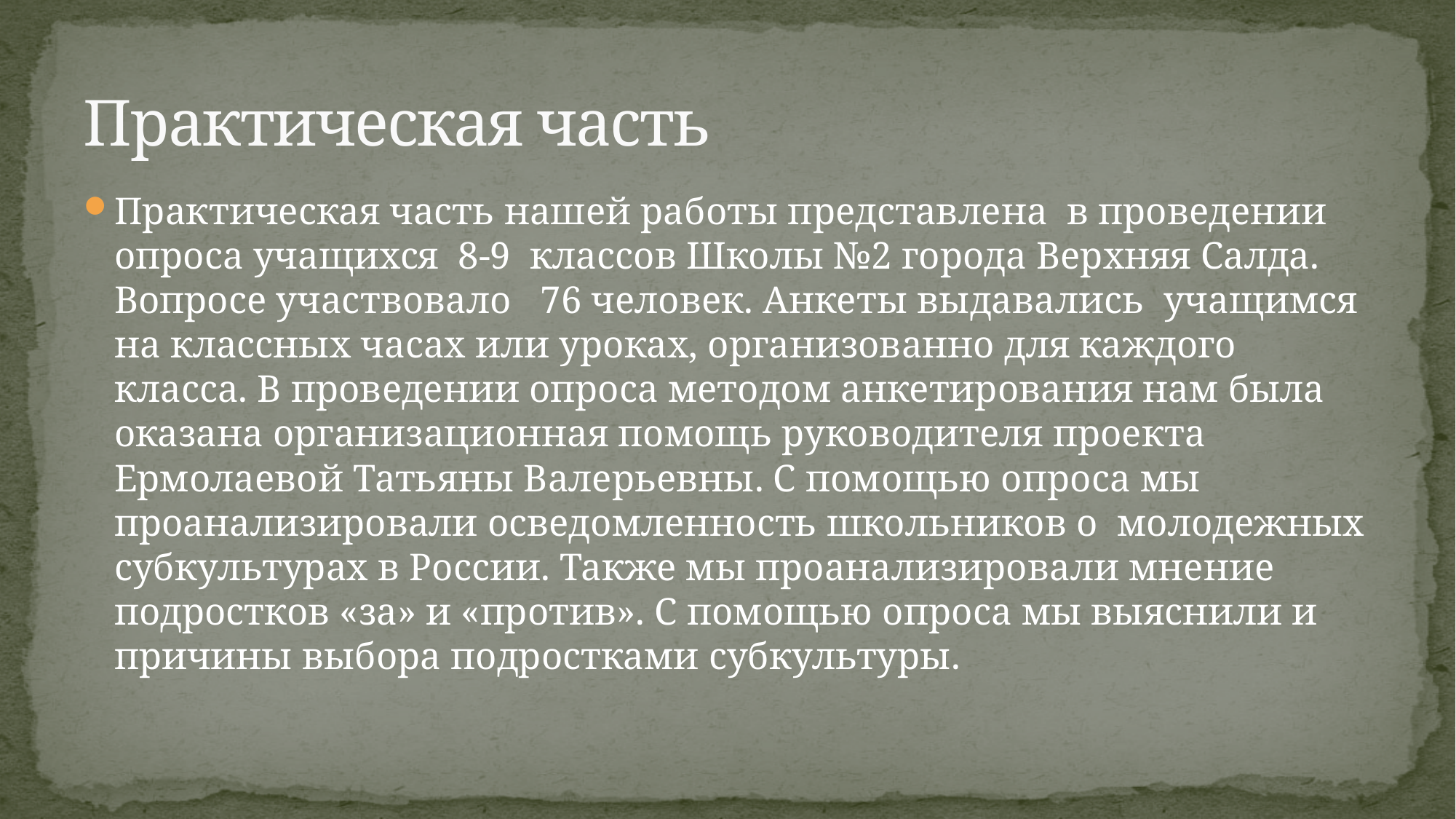

# Практическая часть
Практическая часть нашей работы представлена  в проведении  опроса учащихся  8-9  классов Школы №2 города Верхняя Салда. Вопросе участвовало   76 человек. Анкеты выдавались  учащимся на классных часах или уроках, организованно для каждого класса. В проведении опроса методом анкетирования нам была оказана организационная помощь руководителя проекта Ермолаевой Татьяны Валерьевны. С помощью опроса мы проанализировали осведомленность школьников о  молодежных субкультурах в России. Также мы проанализировали мнение подростков «за» и «против». С помощью опроса мы выяснили и причины выбора подростками субкультуры.